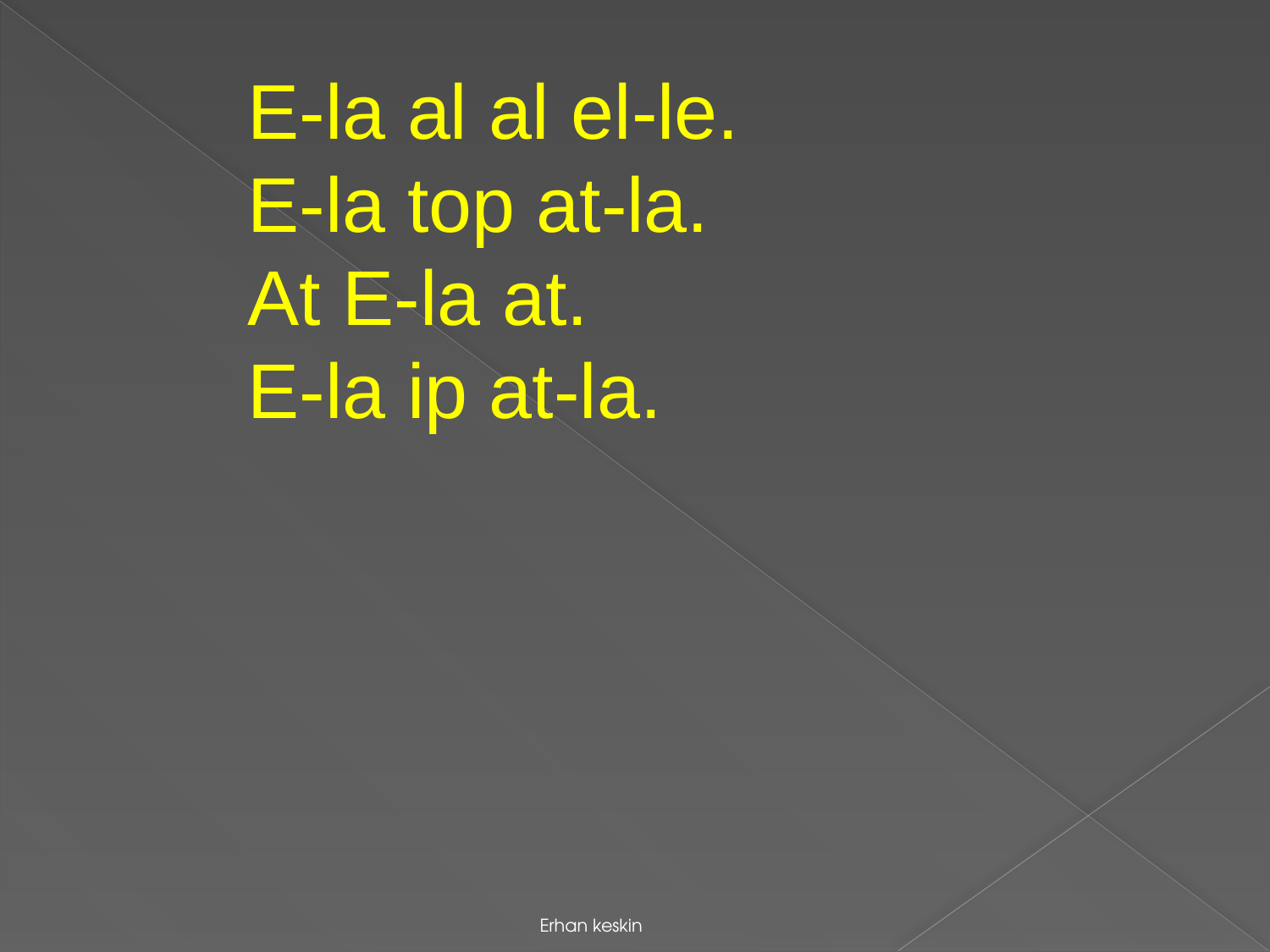

E-la al al el-le.
E-la top at-la.
At E-la at.
E-la ip at-la.
Erhan keskin